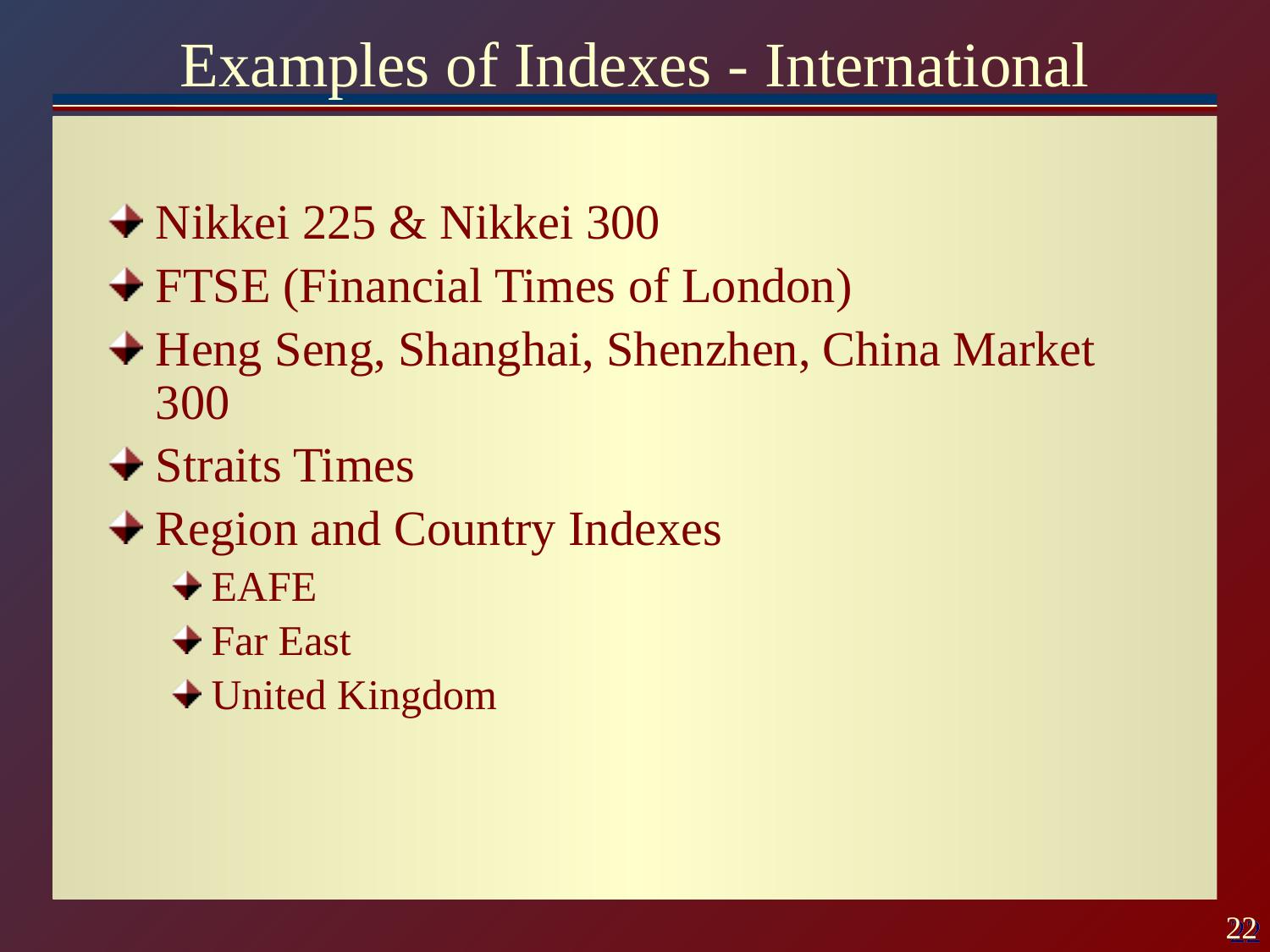

# Examples of Indexes - International
Nikkei 225 & Nikkei 300
FTSE (Financial Times of London)
Heng Seng, Shanghai, Shenzhen, China Market 300
Straits Times
Region and Country Indexes
EAFE
Far East
United Kingdom